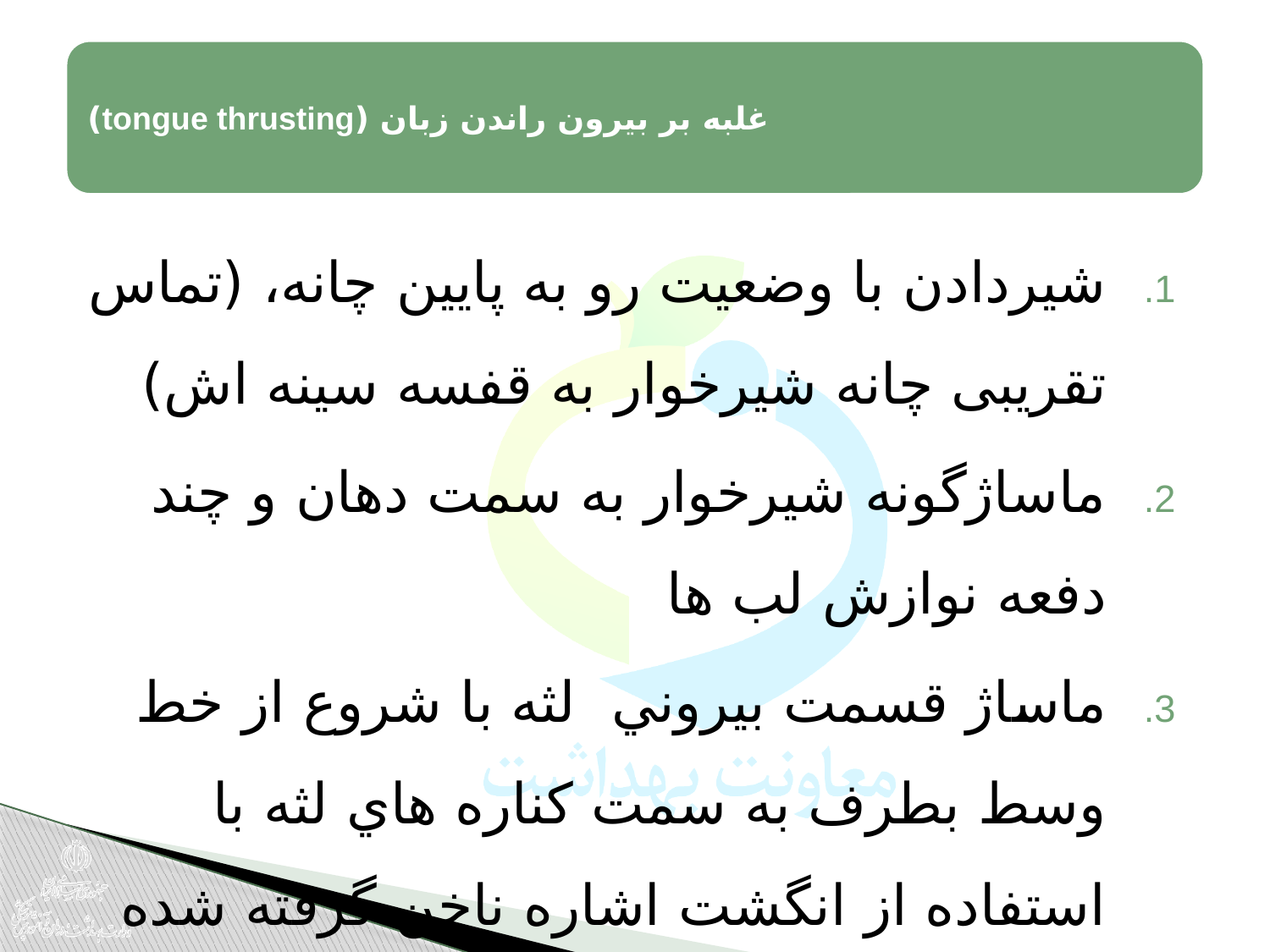

شیردادن با وضعیت رو به پايین چانه، (تماس تقریبی چانه شیرخوار به قفسه سینه اش)
ماساژگونه شیرخوار به سمت دهان و چند دفعه نوازش لب ها
ماساژ قسمت بيروني  لثه با شروع از خط وسط بطرف به سمت كناره هاي لثه با استفاده از انگشت اشاره ناخن گرفته شده